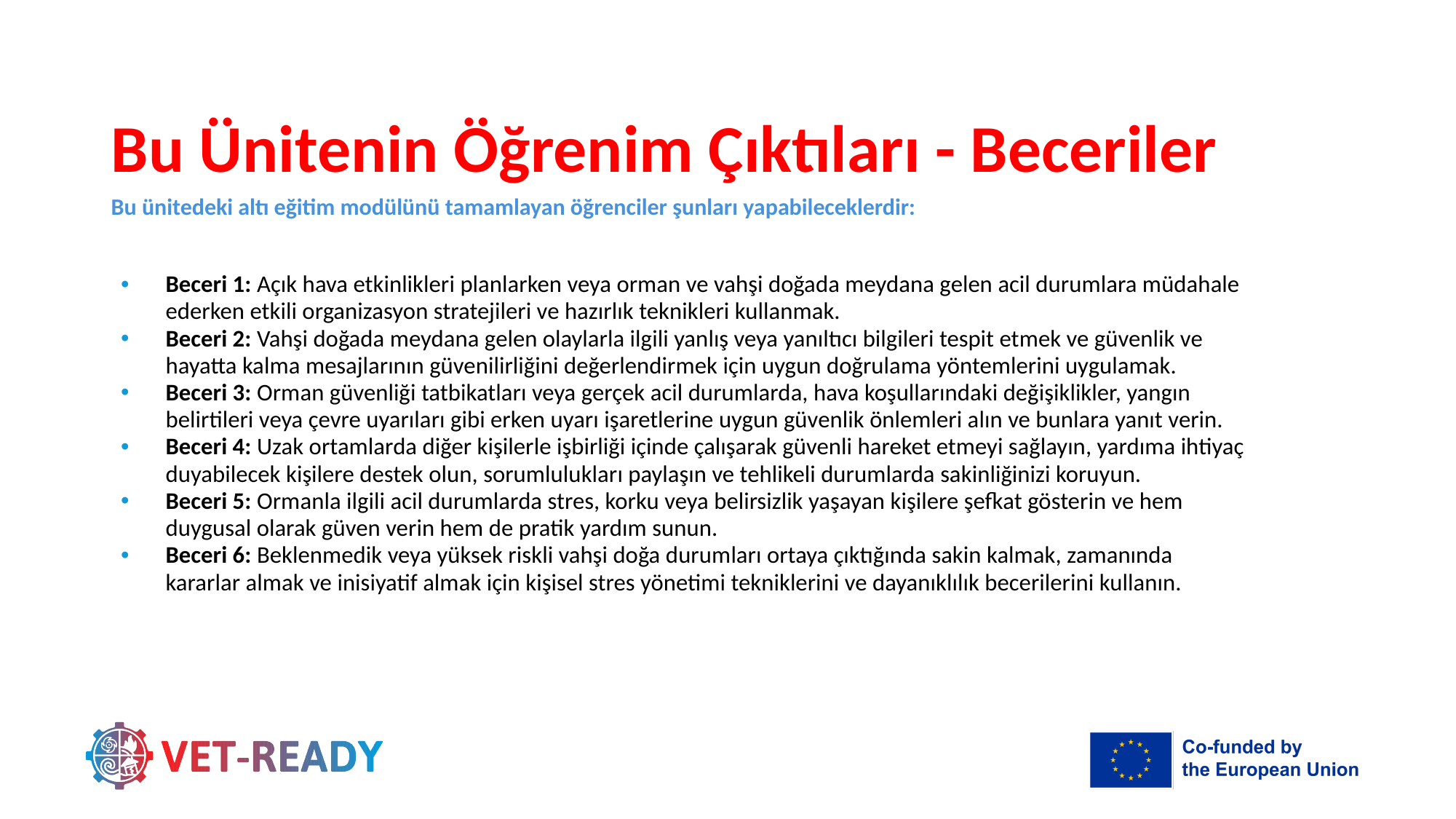

# Bu Ünitenin Öğrenim Çıktıları - Beceriler
Bu ünitedeki altı eğitim modülünü tamamlayan öğrenciler şunları yapabileceklerdir:

Beceri 1: Açık hava etkinlikleri planlarken veya orman ve vahşi doğada meydana gelen acil durumlara müdahale ederken etkili organizasyon stratejileri ve hazırlık teknikleri kullanmak.
Beceri 2: Vahşi doğada meydana gelen olaylarla ilgili yanlış veya yanıltıcı bilgileri tespit etmek ve güvenlik ve hayatta kalma mesajlarının güvenilirliğini değerlendirmek için uygun doğrulama yöntemlerini uygulamak.
Beceri 3: Orman güvenliği tatbikatları veya gerçek acil durumlarda, hava koşullarındaki değişiklikler, yangın belirtileri veya çevre uyarıları gibi erken uyarı işaretlerine uygun güvenlik önlemleri alın ve bunlara yanıt verin.
Beceri 4: Uzak ortamlarda diğer kişilerle işbirliği içinde çalışarak güvenli hareket etmeyi sağlayın, yardıma ihtiyaç duyabilecek kişilere destek olun, sorumlulukları paylaşın ve tehlikeli durumlarda sakinliğinizi koruyun.
Beceri 5: Ormanla ilgili acil durumlarda stres, korku veya belirsizlik yaşayan kişilere şefkat gösterin ve hem duygusal olarak güven verin hem de pratik yardım sunun.
Beceri 6: Beklenmedik veya yüksek riskli vahşi doğa durumları ortaya çıktığında sakin kalmak, zamanında kararlar almak ve inisiyatif almak için kişisel stres yönetimi tekniklerini ve dayanıklılık becerilerini kullanın.